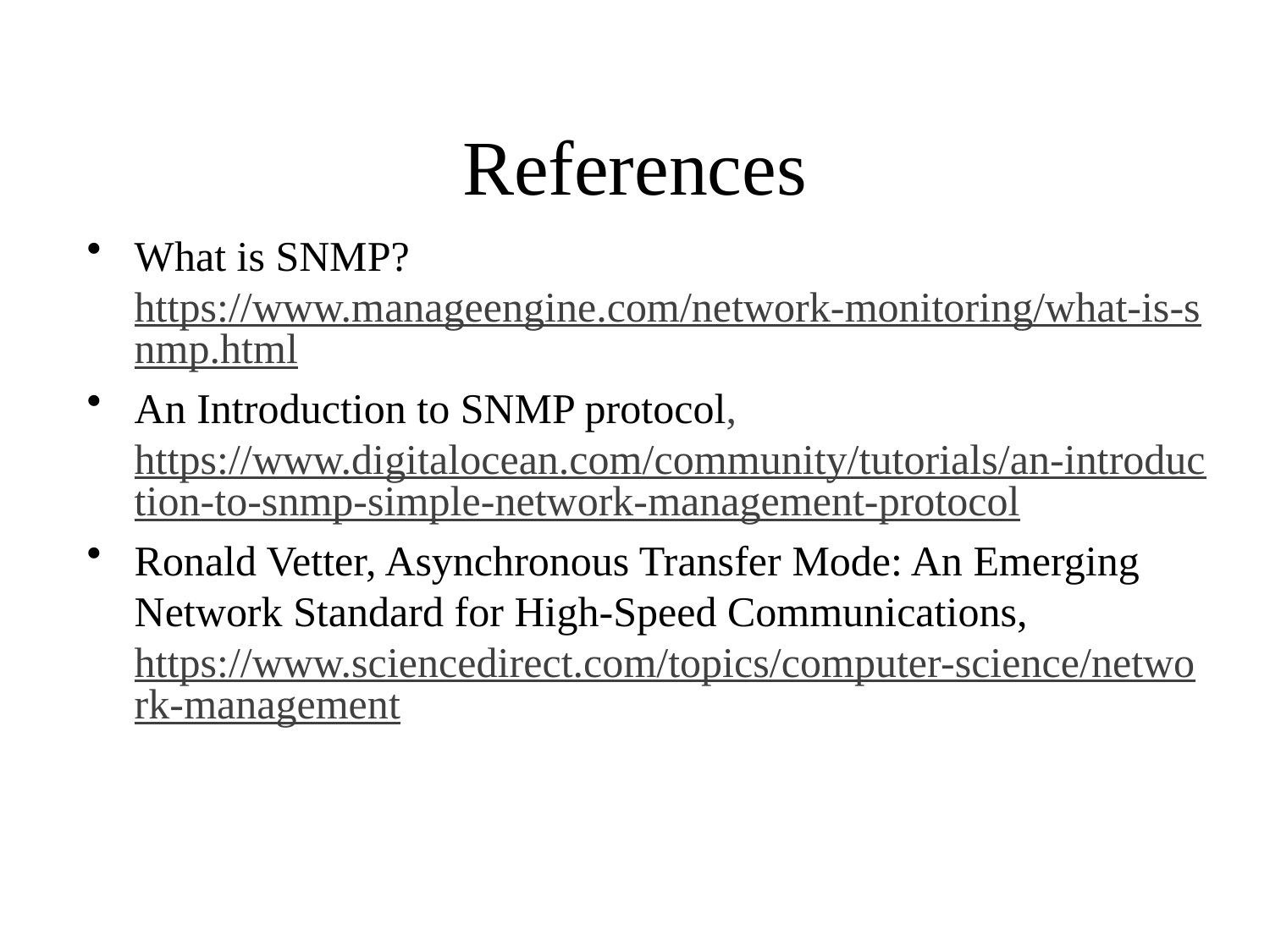

# References
What is SNMP? https://www.manageengine.com/network-monitoring/what-is-snmp.html
An Introduction to SNMP protocol, https://www.digitalocean.com/community/tutorials/an-introduction-to-snmp-simple-network-management-protocol
Ronald Vetter, Asynchronous Transfer Mode: An Emerging Network Standard for High-Speed Communications, https://www.sciencedirect.com/topics/computer-science/network-management